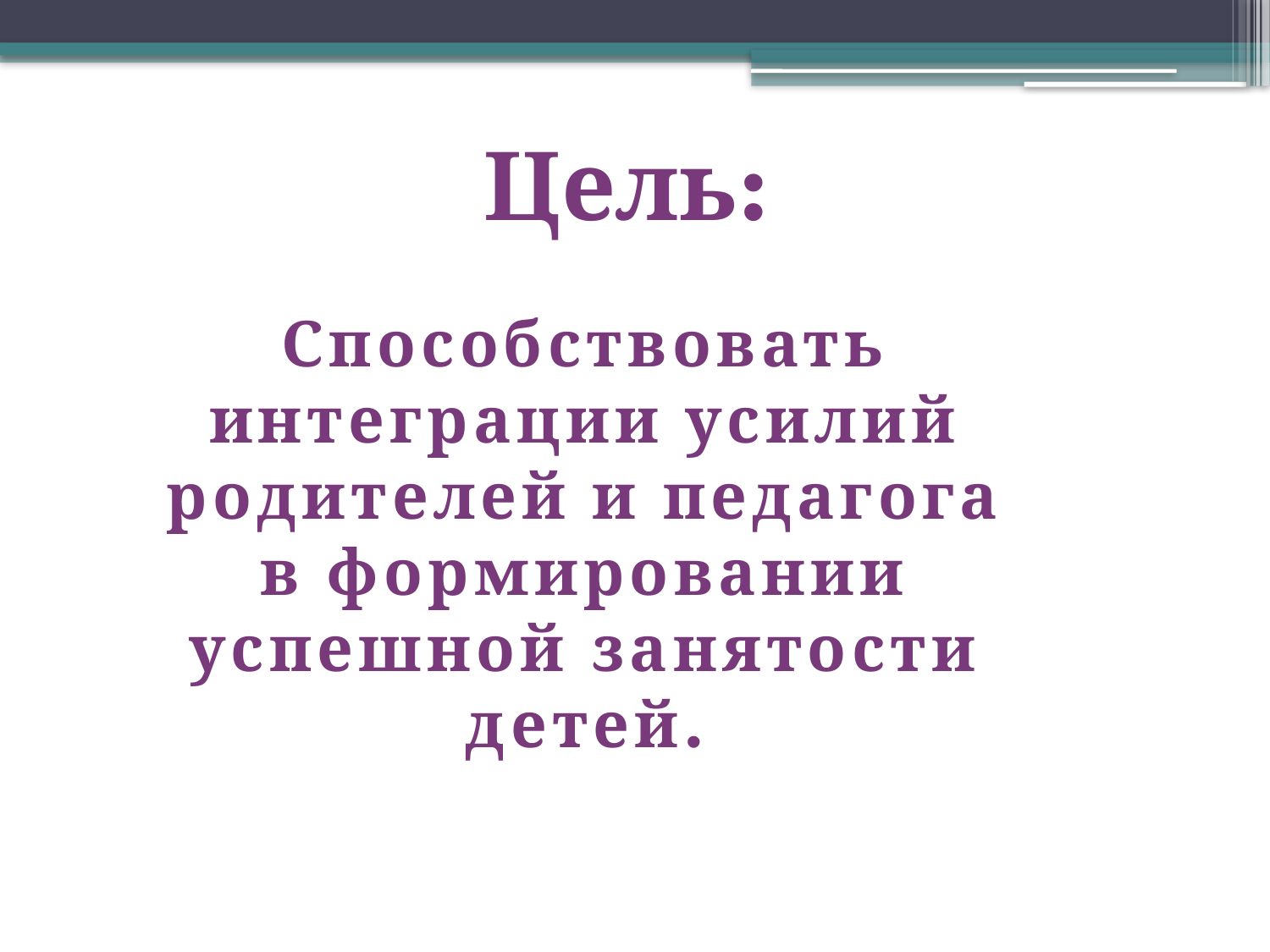

Цель:
Способствовать интеграции усилий родителей и педагога в формировании успешной занятости детей.